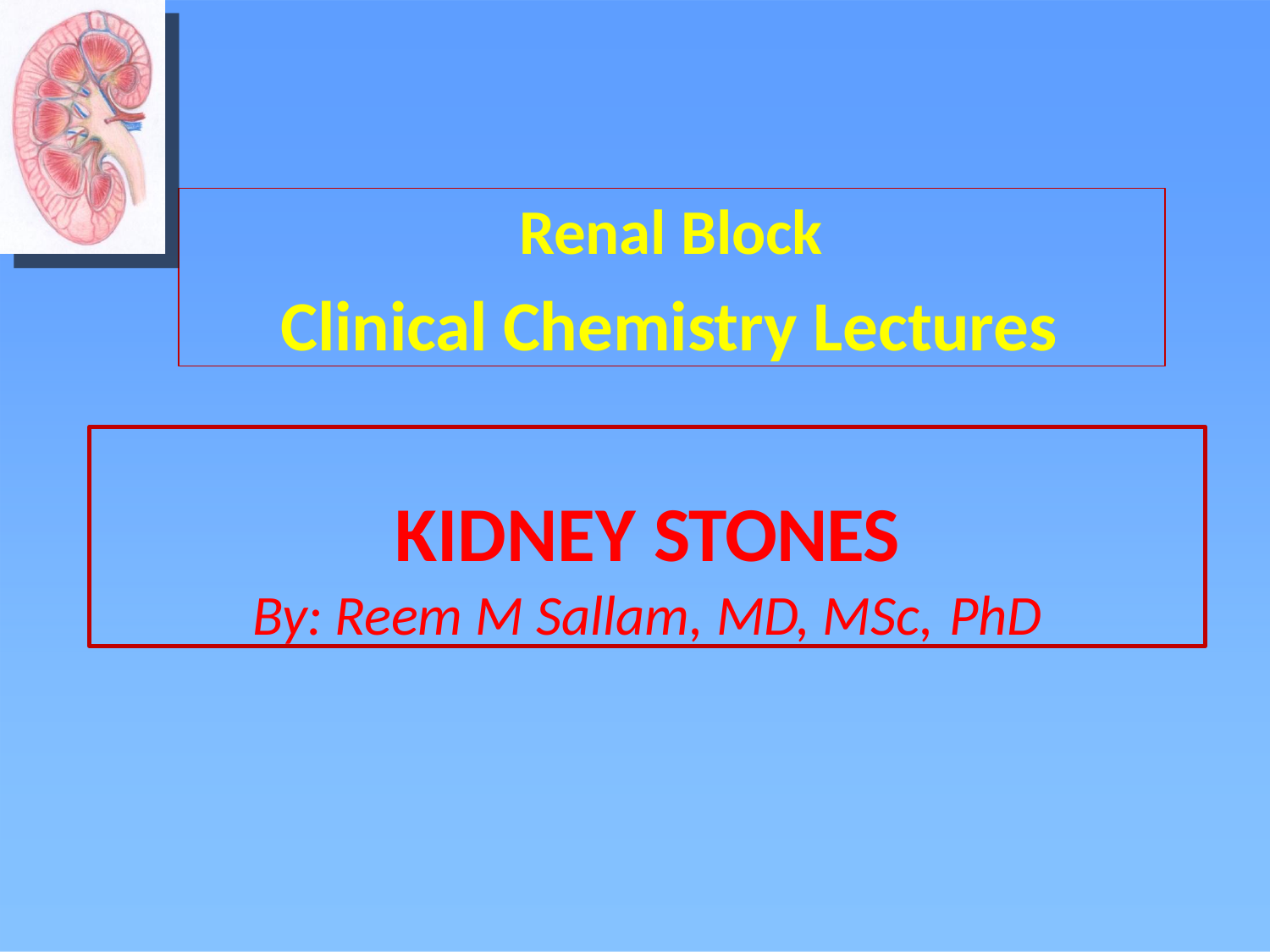

Renal Block
# Clinical Chemistry Lectures
KIDNEY STONES
By: Reem M Sallam, MD, MSc, PhD